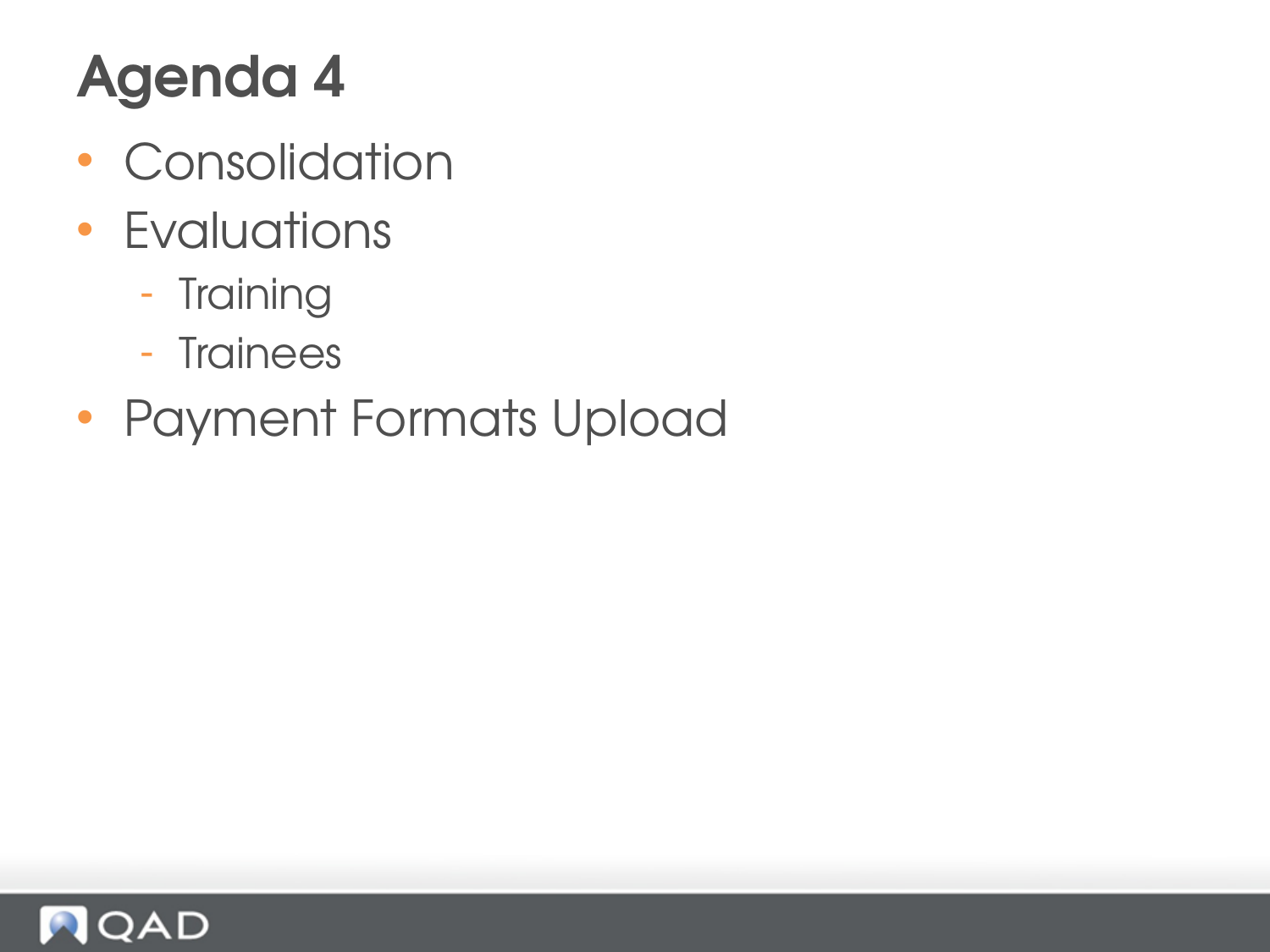

# Agenda 4
Consolidation
Evaluations
Training
Trainees
Payment Formats Upload